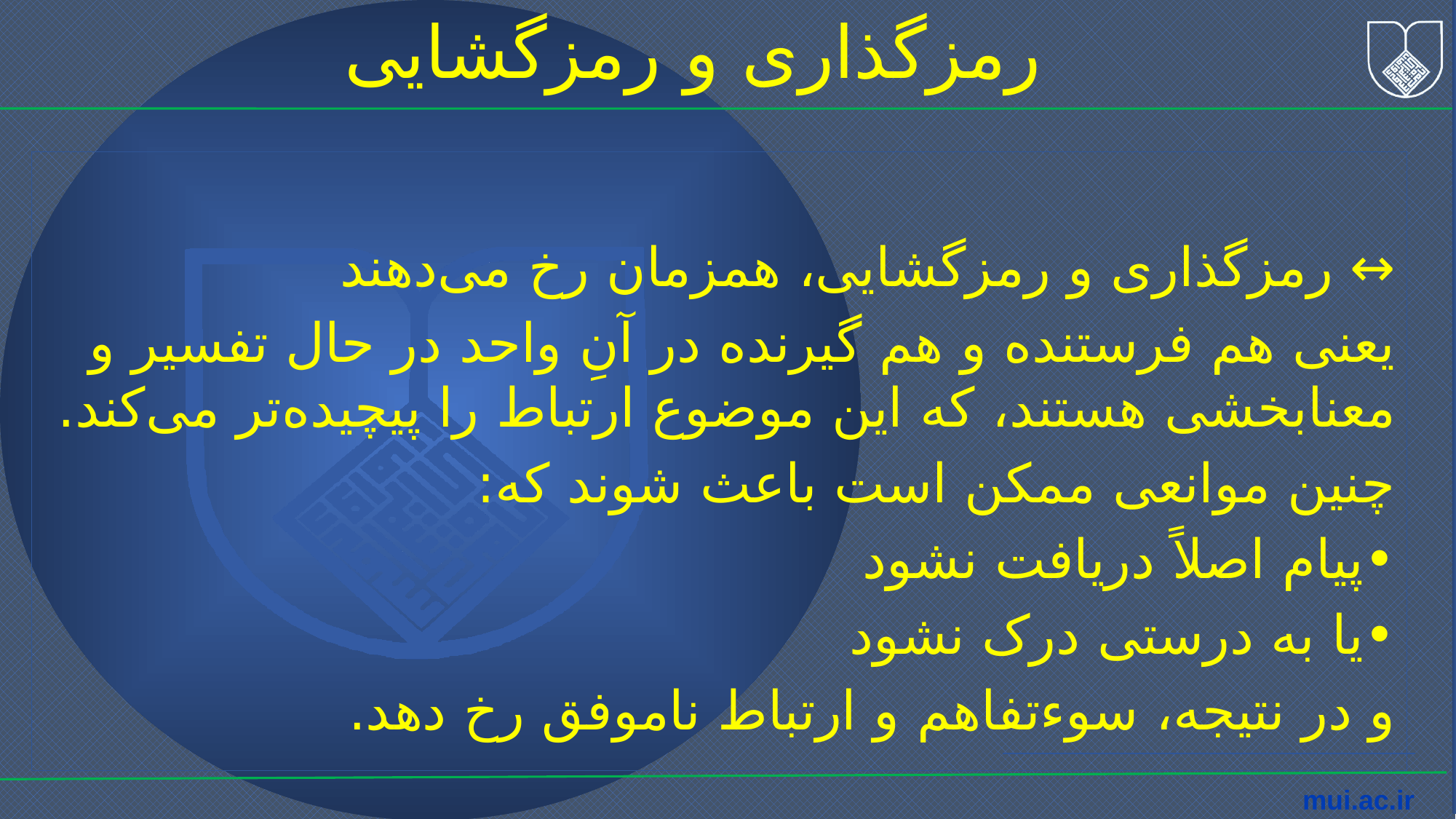

رمزگذاری و رمزگشایی

↔ رمزگذاری و رمزگشایی، همزمان رخ می‌دهند
یعنی هم فرستنده و هم گیرنده در آنِ واحد در حال تفسیر و معنا‌بخشی هستند، که این موضوع ارتباط را پیچیده‌تر می‌کند.
چنین موانعی ممکن است باعث شوند که:
•	پیام اصلاً دریافت نشود
•	یا به درستی درک نشود
و در نتیجه، سوءتفاهم و ارتباط ناموفق رخ دهد.